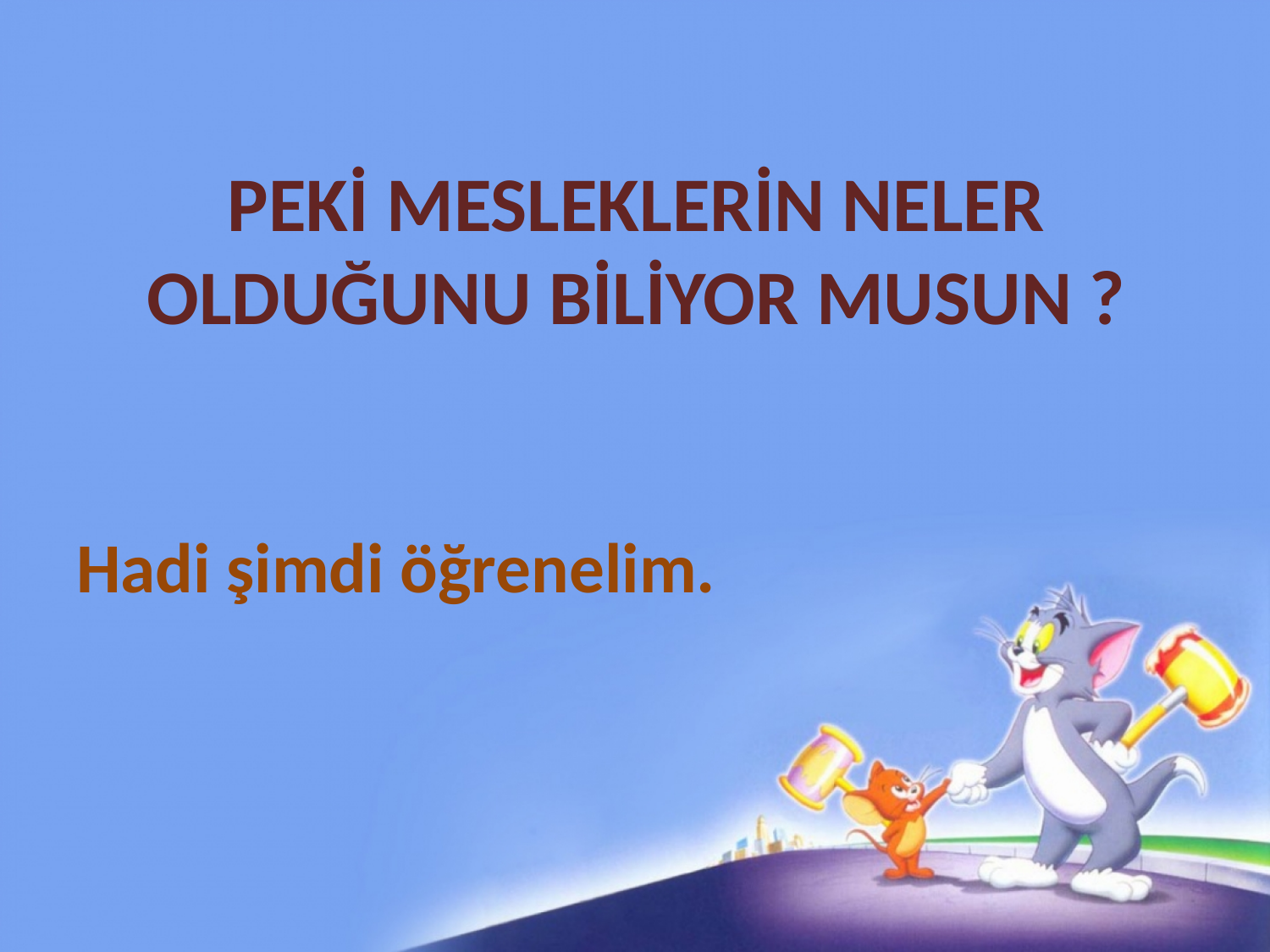

# PEKİ MESLEKLERİN NELER OLDUĞUNU BİLİYOR MUSUN ?
Hadi şimdi öğrenelim.